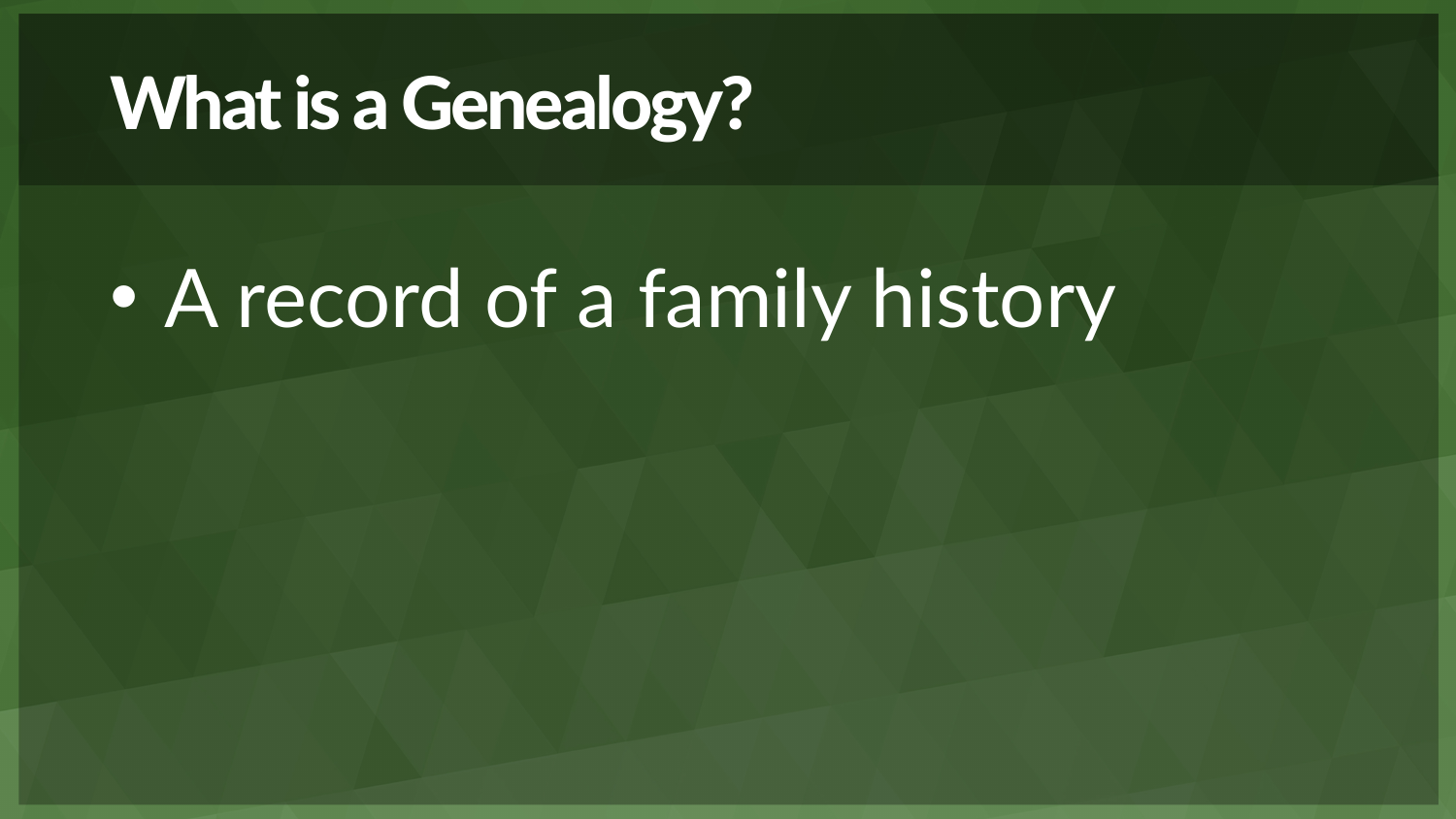

# What is a Genealogy?
A record of a family history